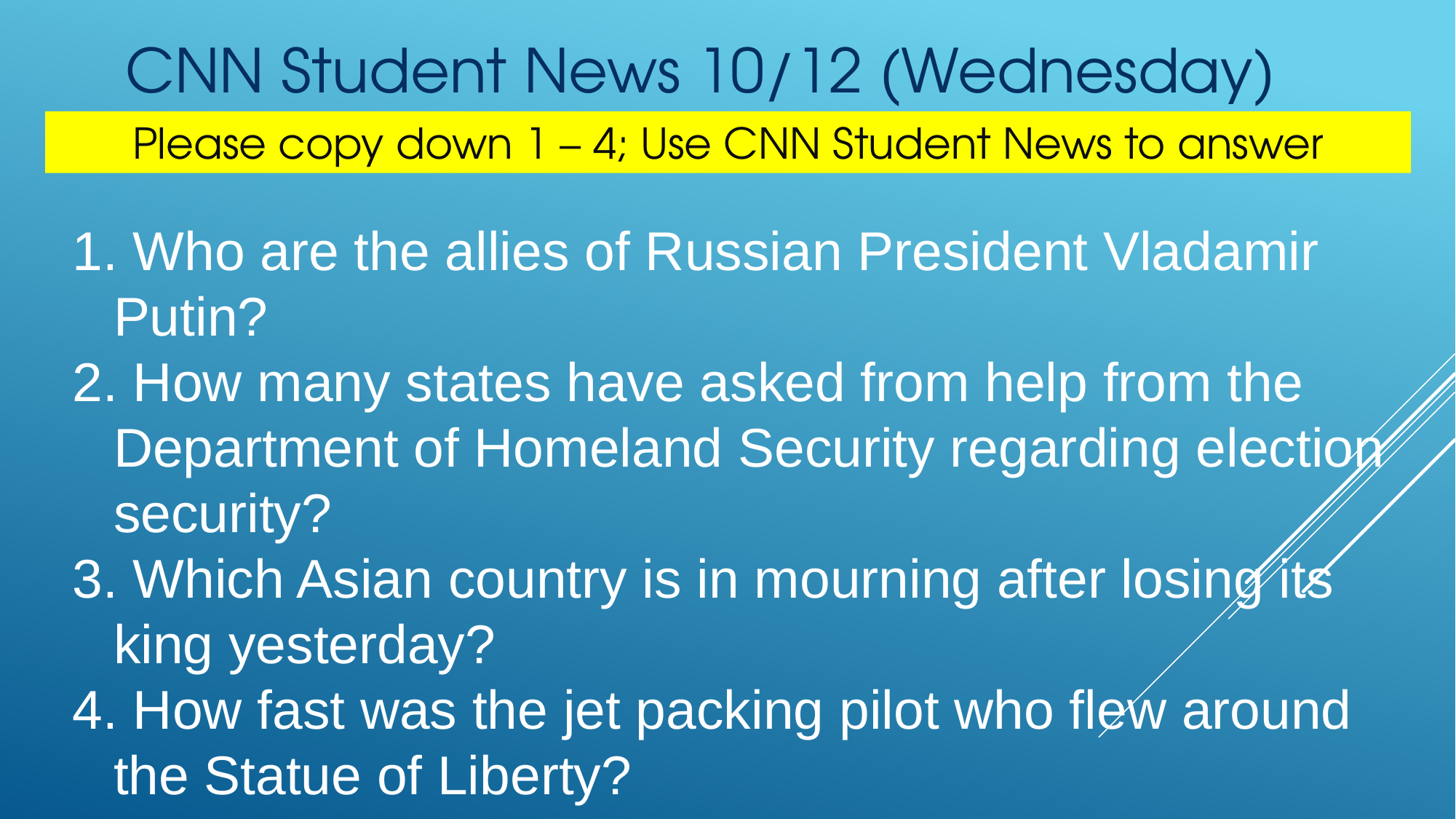

CNN Student News 10/12 (Wednesday)
Please copy down 1 – 4; Use CNN Student News to answer

 Who are the allies of Russian President Vladamir Putin?
 How many states have asked from help from the Department of Homeland Security regarding election security?
 Which Asian country is in mourning after losing its king yesterday?
 How fast was the jet packing pilot who flew around the Statue of Liberty?